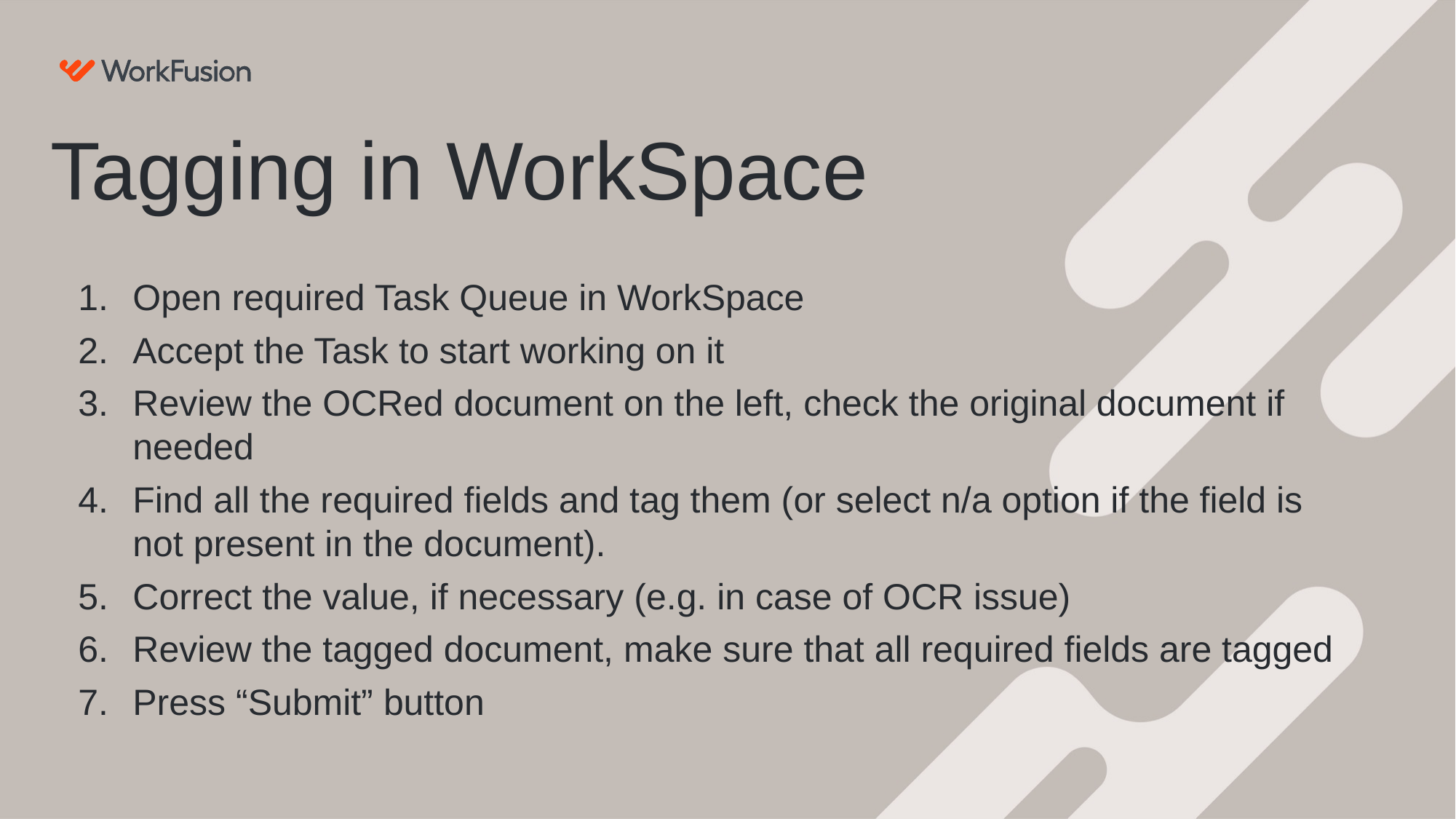

# Tagging in WorkSpace

Open required Task Queue in WorkSpace
Accept the Task to start working on it
Review the OCRed document on the left, check the original document if needed
Find all the required fields and tag them (or select n/a option if the field is not present in the document).
Correct the value, if necessary (e.g. in case of OCR issue)
Review the tagged document, make sure that all required fields are tagged
Press “Submit” button